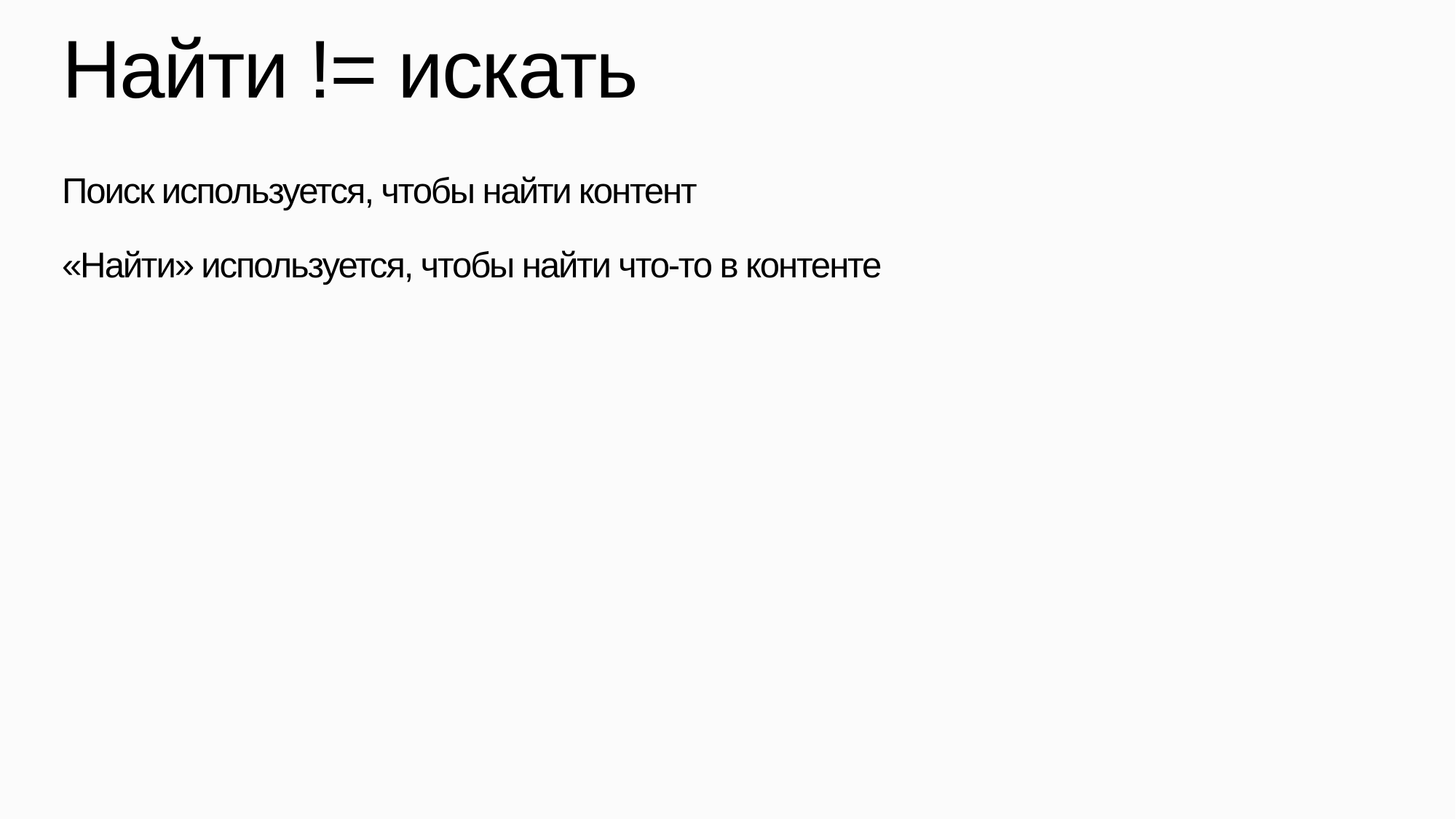

# Найти != искать
Поиск используется, чтобы найти контент

«Найти» используется, чтобы найти что-то в контенте